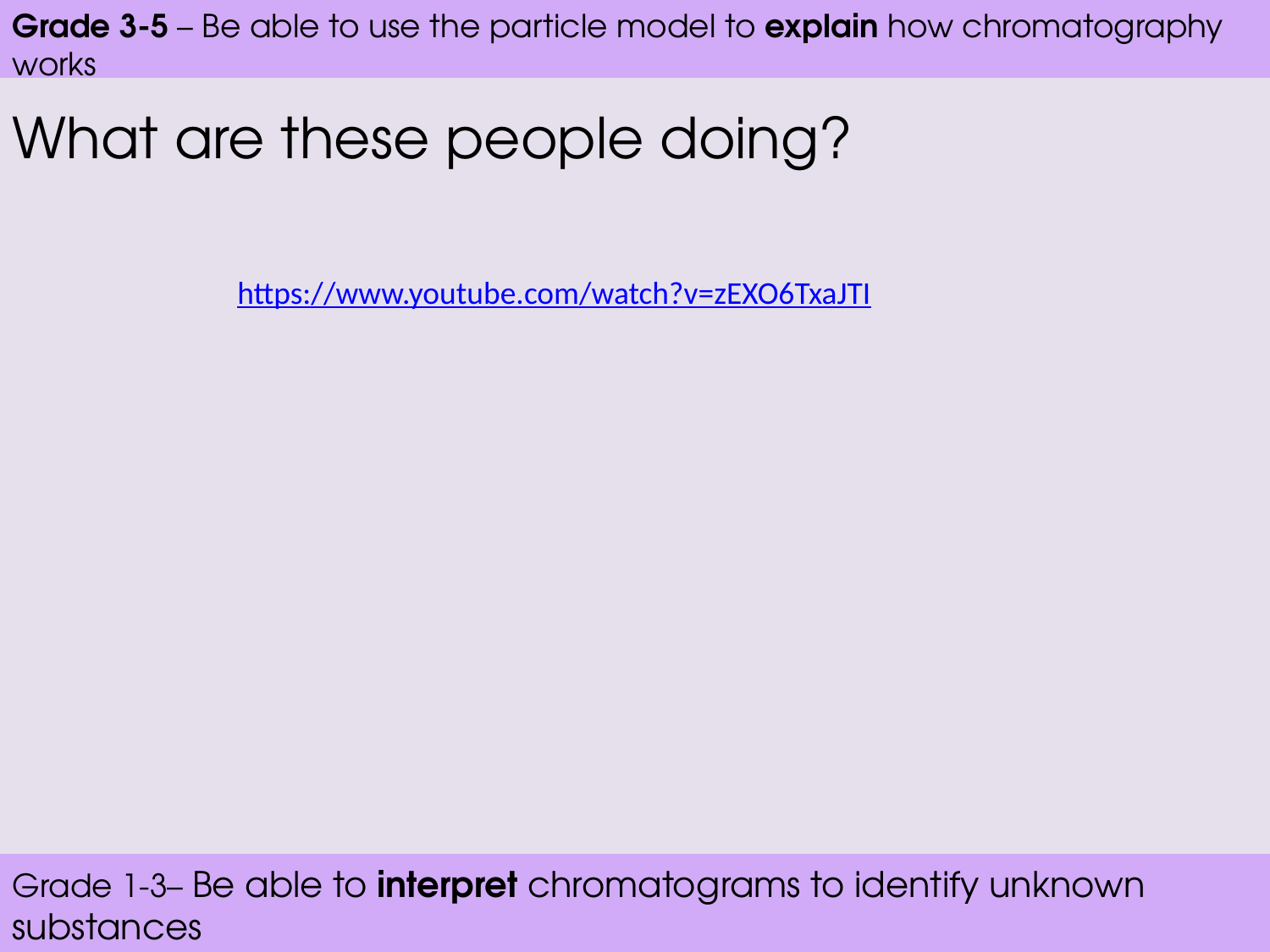

Grade 3-5 – Be able to use the particle model to explain how chromatography works

What are these people doing?

https://www.youtube.com/watch?v=zEXO6TxaJTI

Grade 1-3– Be able to interpret chromatograms to identify unknown substances